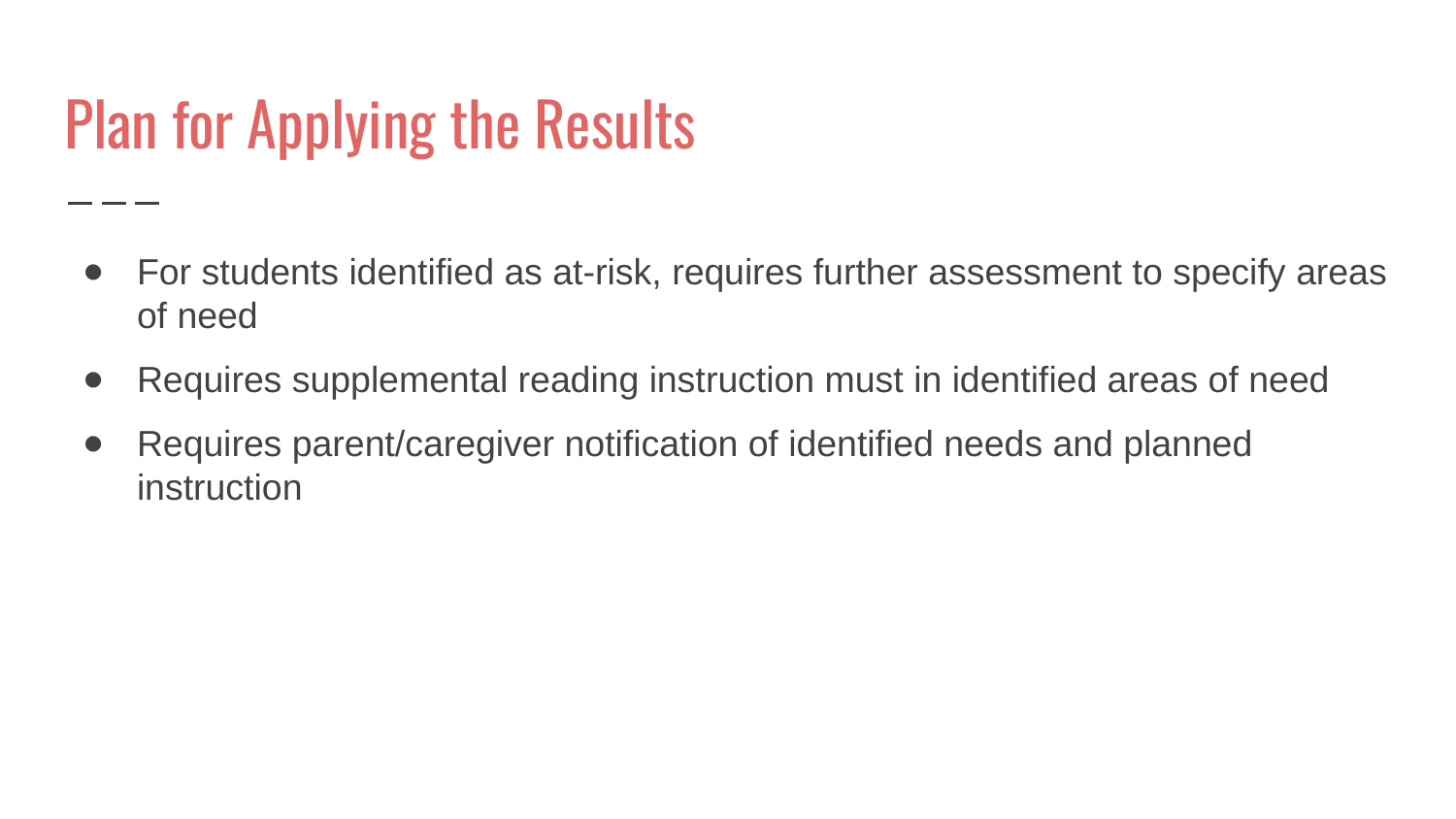

# Plan for Applying the Results
For students identified as at-risk, requires further assessment to specify areas of need
Requires supplemental reading instruction must in identified areas of need
Requires parent/caregiver notification of identified needs and planned instruction